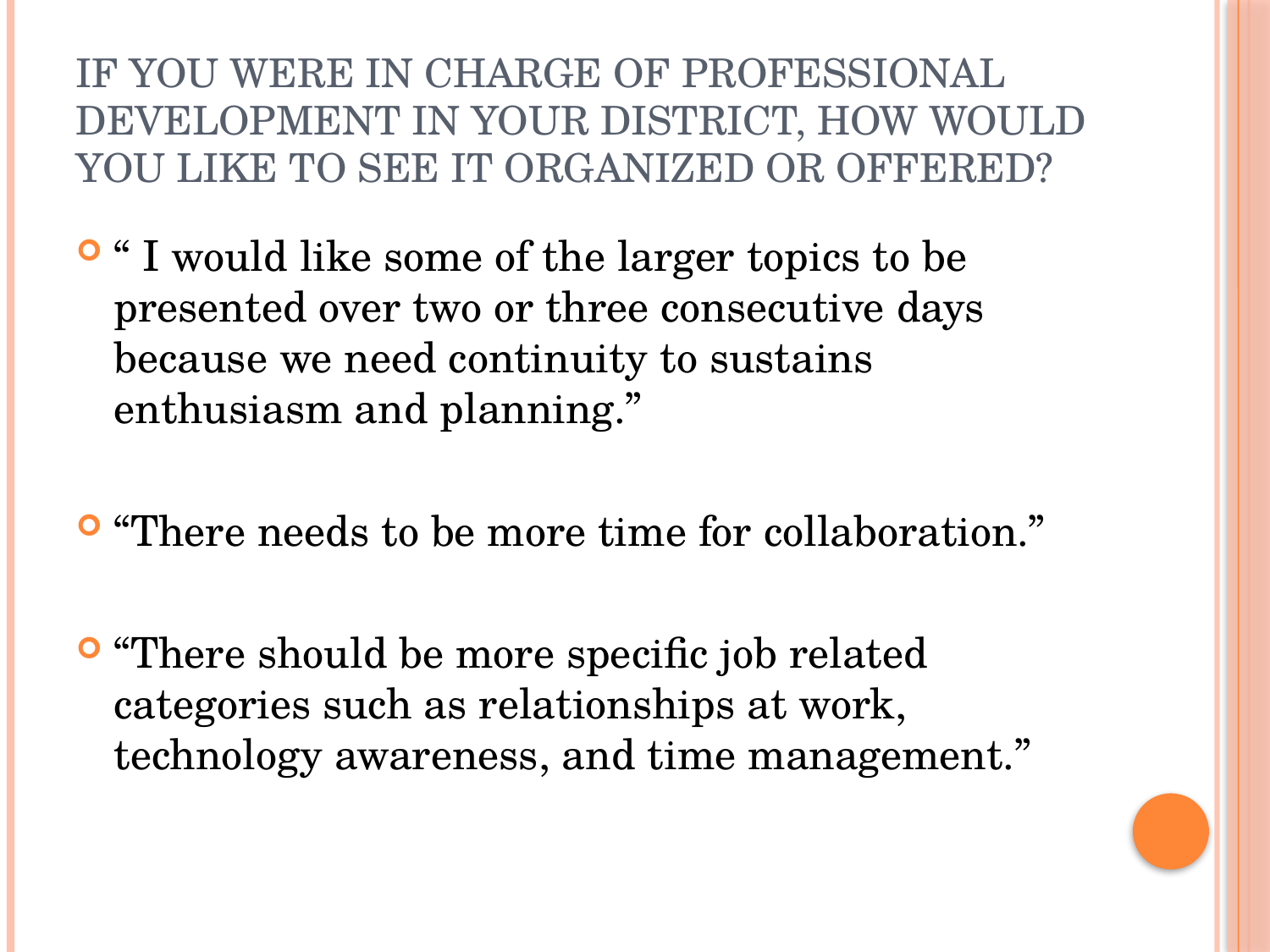

# If you were in charge of professional development in your district, how would you like to see it organized or offered?
“ I would like some of the larger topics to be presented over two or three consecutive days because we need continuity to sustains enthusiasm and planning.”

“There needs to be more time for collaboration.”

“There should be more specific job related categories such as relationships at work, technology awareness, and time management.”